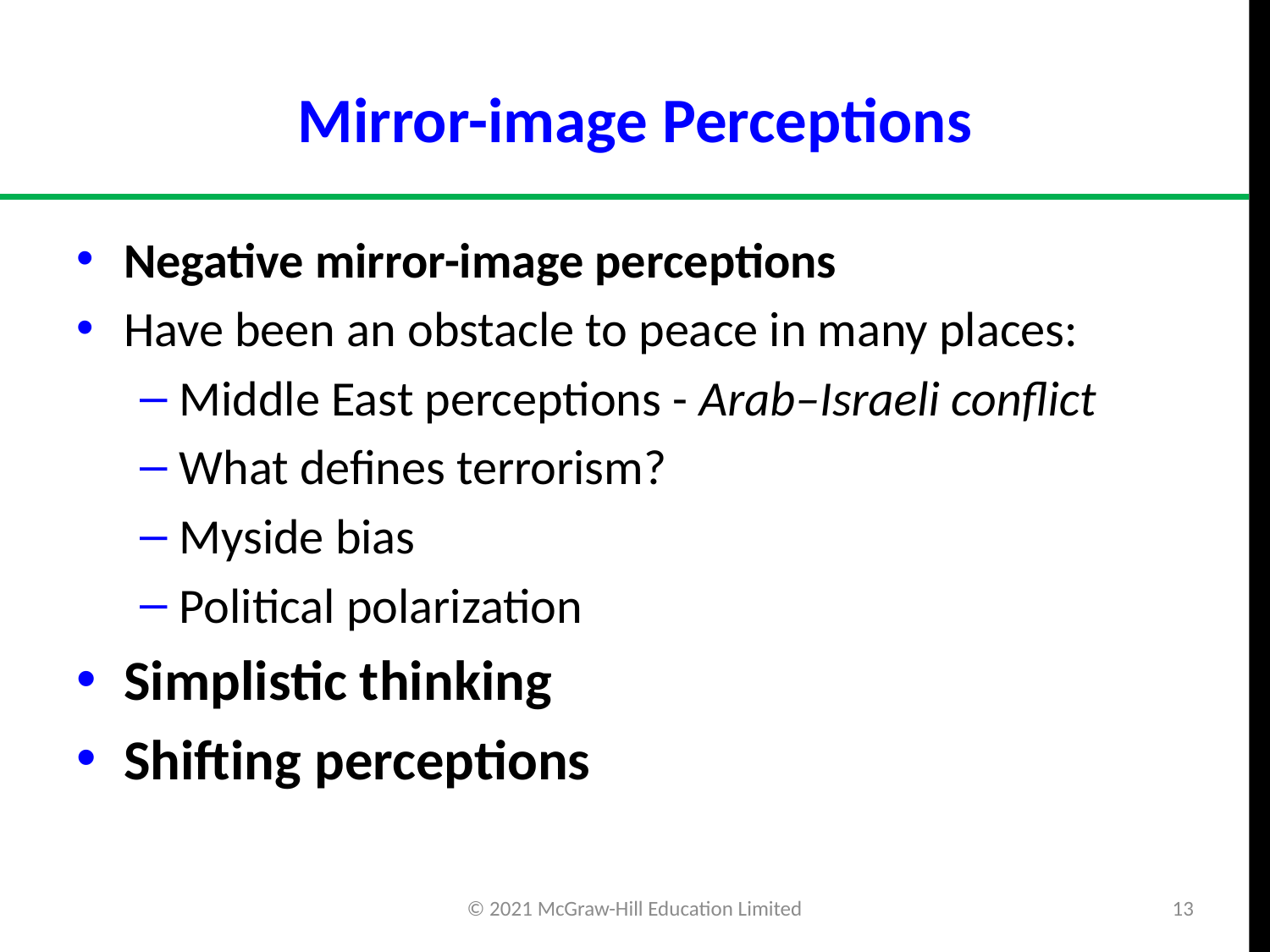

# Mirror-image Perceptions
Negative mirror-image perceptions
Have been an obstacle to peace in many places:
Middle East perceptions - Arab–Israeli conflict
What defines terrorism?
Myside bias
Political polarization
Simplistic thinking
Shifting perceptions
© 2021 McGraw-Hill Education Limited
13